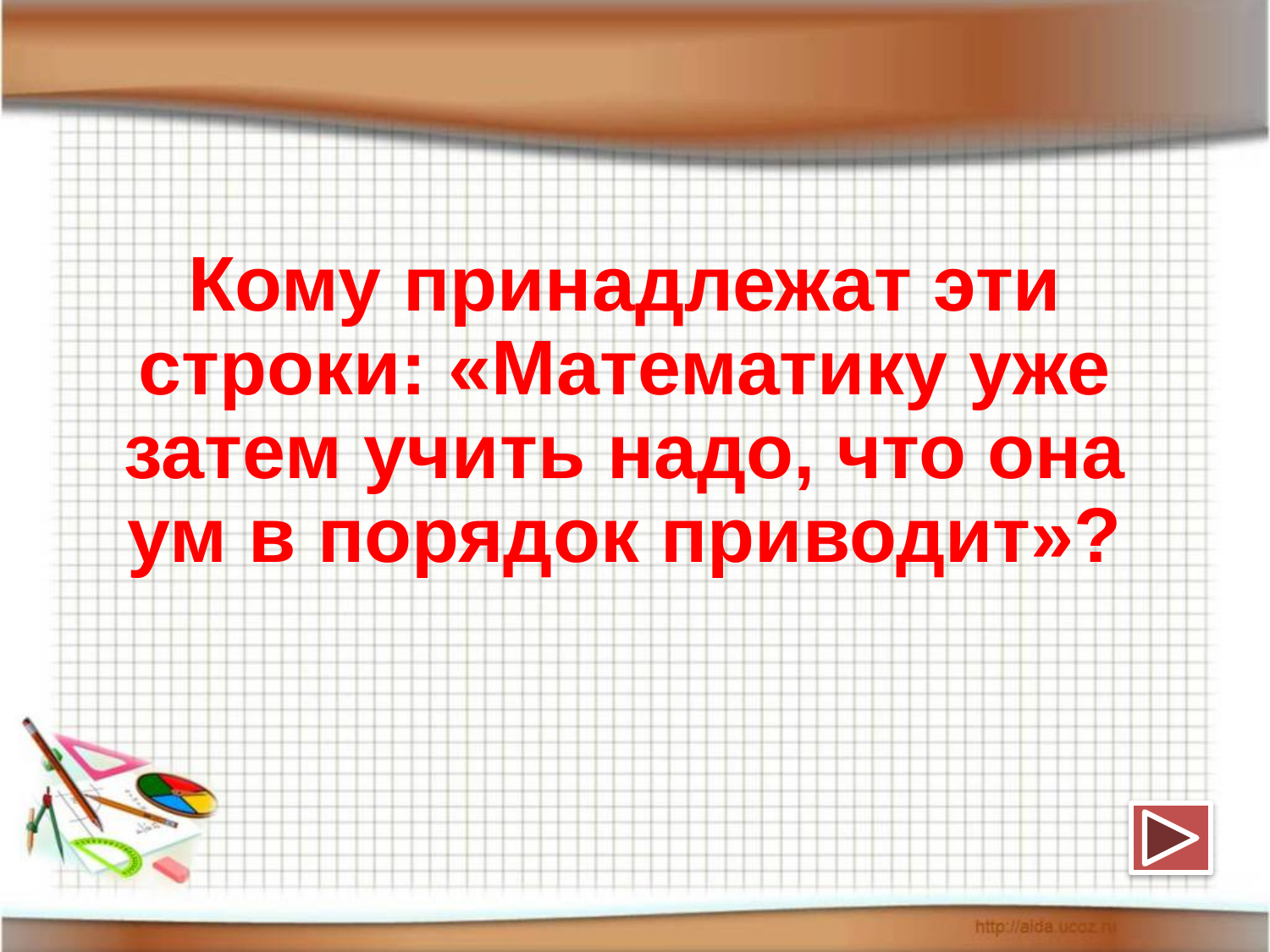

Кому принадлежат эти строки: «Математику уже затем учить надо, что она ум в порядок приводит»?